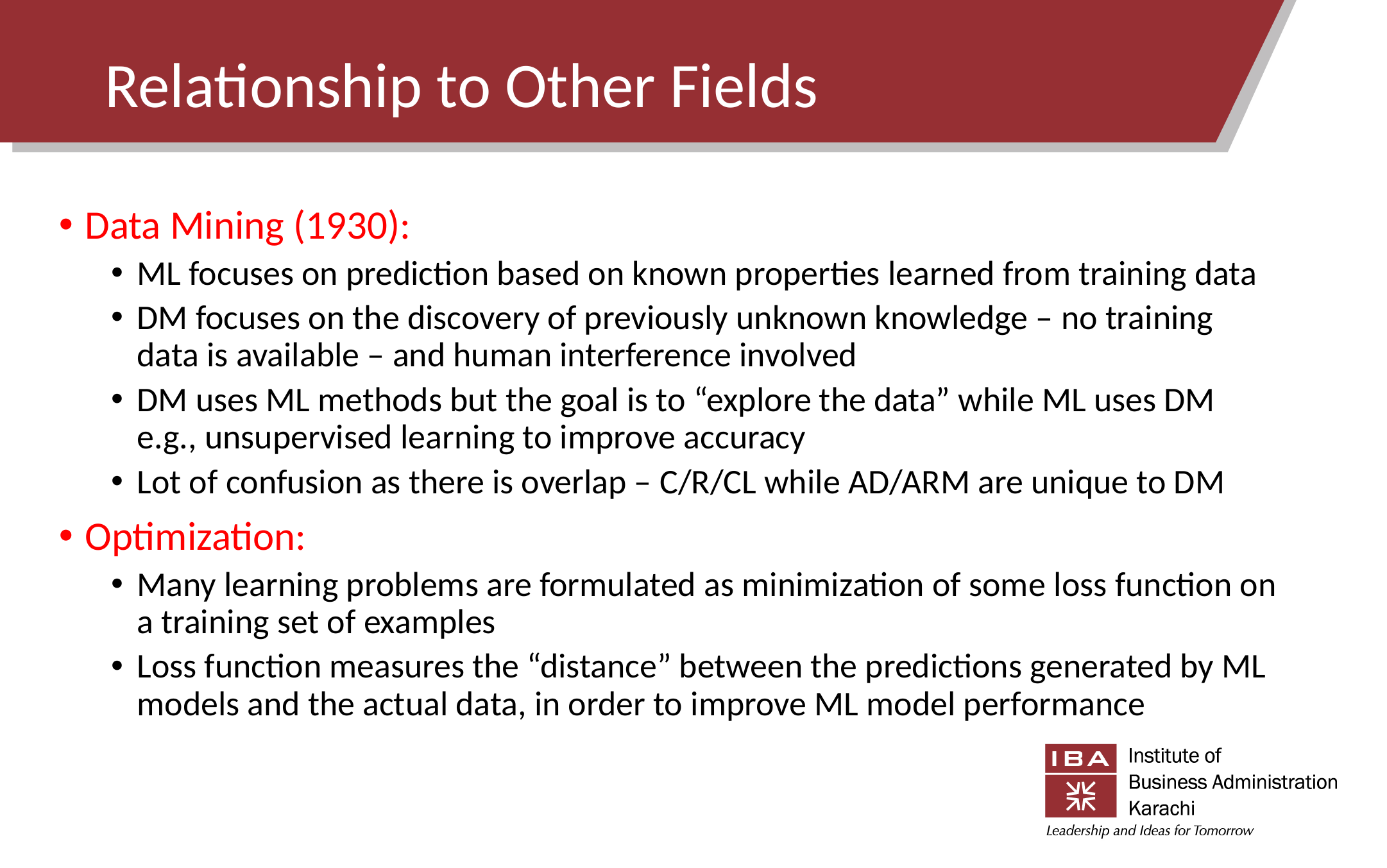

# Relationship to Other Fields
Data Mining (1930):
ML focuses on prediction based on known properties learned from training data
DM focuses on the discovery of previously unknown knowledge – no training data is available – and human interference involved
DM uses ML methods but the goal is to “explore the data” while ML uses DM e.g., unsupervised learning to improve accuracy
Lot of confusion as there is overlap – C/R/CL while AD/ARM are unique to DM
Optimization:
Many learning problems are formulated as minimization of some loss function on a training set of examples
Loss function measures the “distance” between the predictions generated by ML models and the actual data, in order to improve ML model performance